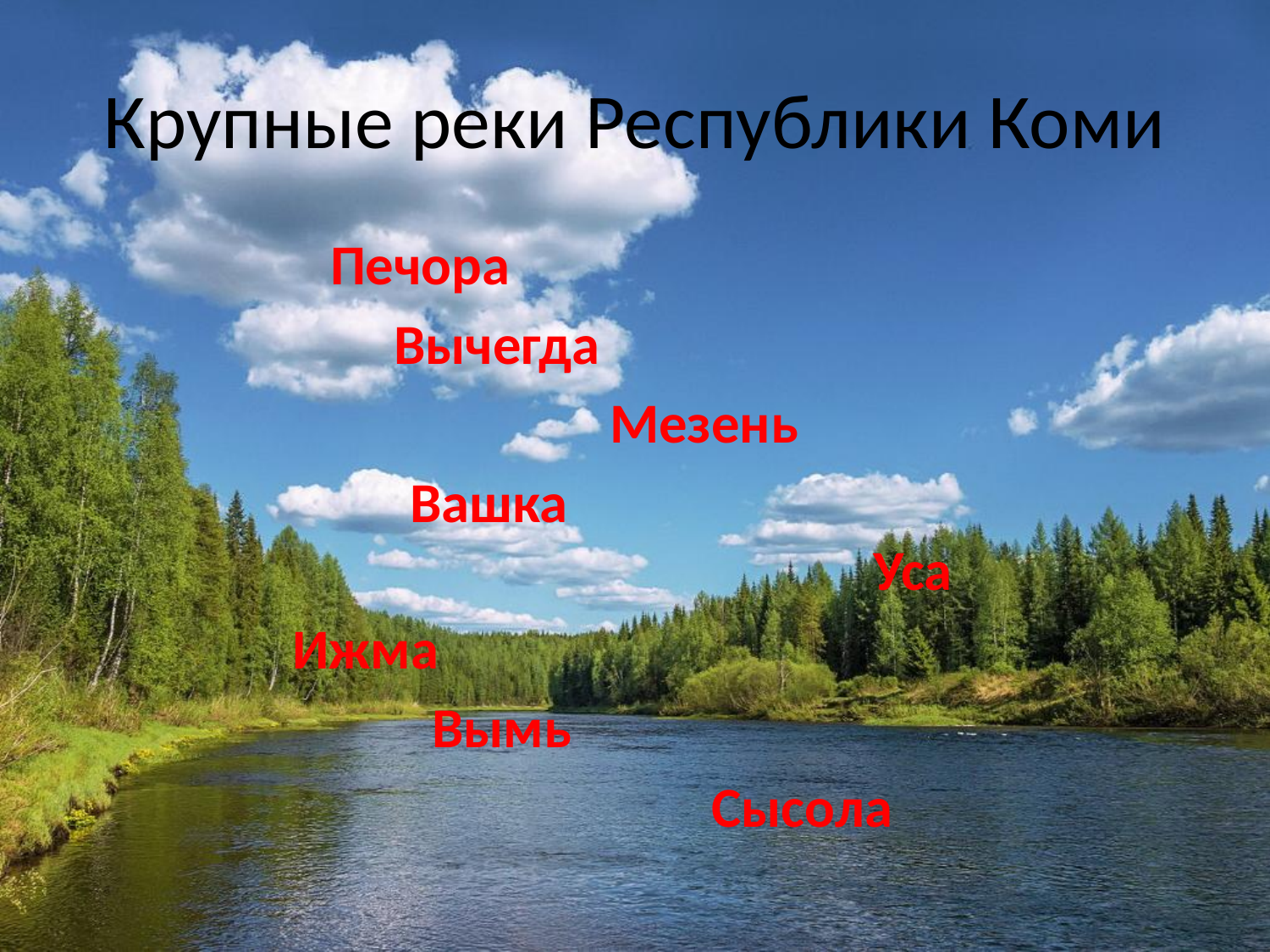

# Крупные реки Республики Коми
                    Печора
                         Вычегда
                                          Мезень
                          Вашка                                                                                          Уса
                 Ижма
                            Вымь
                                                  Сысола